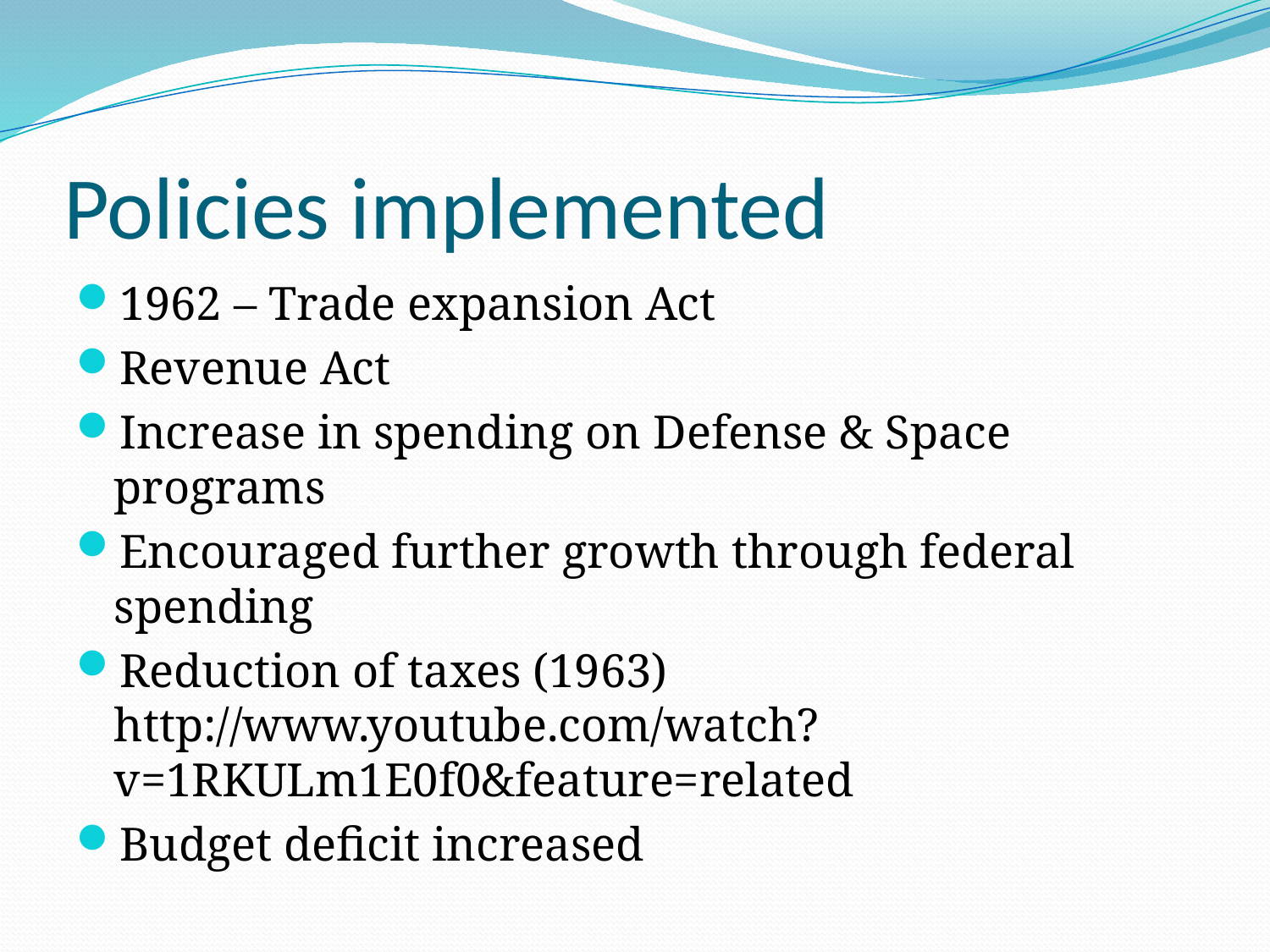

# Policies implemented
1962 – Trade expansion Act
Revenue Act
Increase in spending on Defense & Space programs
Encouraged further growth through federal spending
Reduction of taxes (1963)
http://www.youtube.com/watch?v=1RKULm1E0f0&feature=related
Budget deficit increased